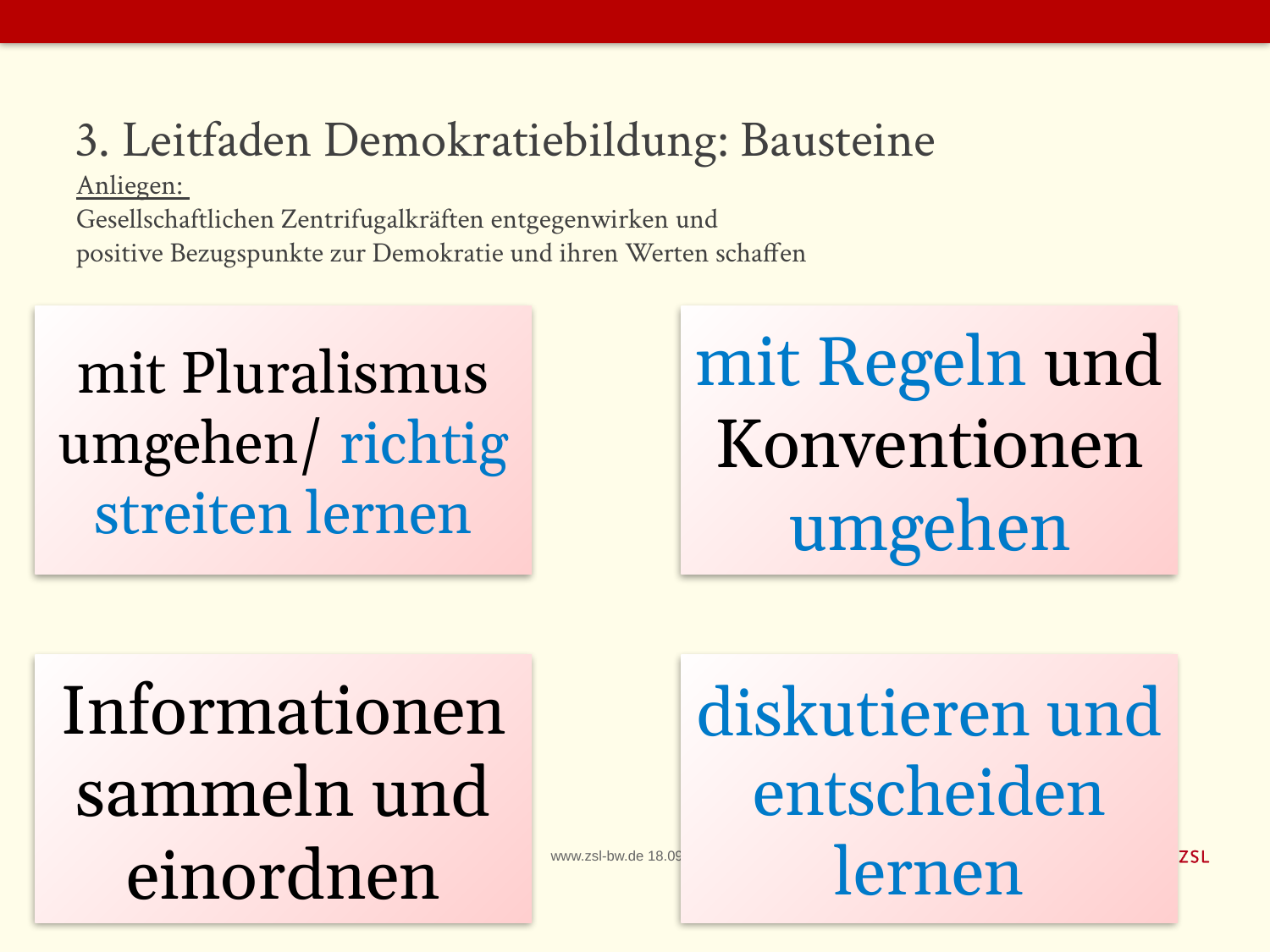

# 3. Leitfaden Demokratiebildung: Bausteine Anliegen: Gesellschaftlichen Zentrifugalkräften entgegenwirken und positive Bezugspunkte zur Demokratie und ihren Werten schaffen
mit Pluralismus umgehen/ richtig streiten lernen
mit Regeln und Konventionen umgehen
Informationen sammeln und einordnen
diskutieren und entscheiden lernen